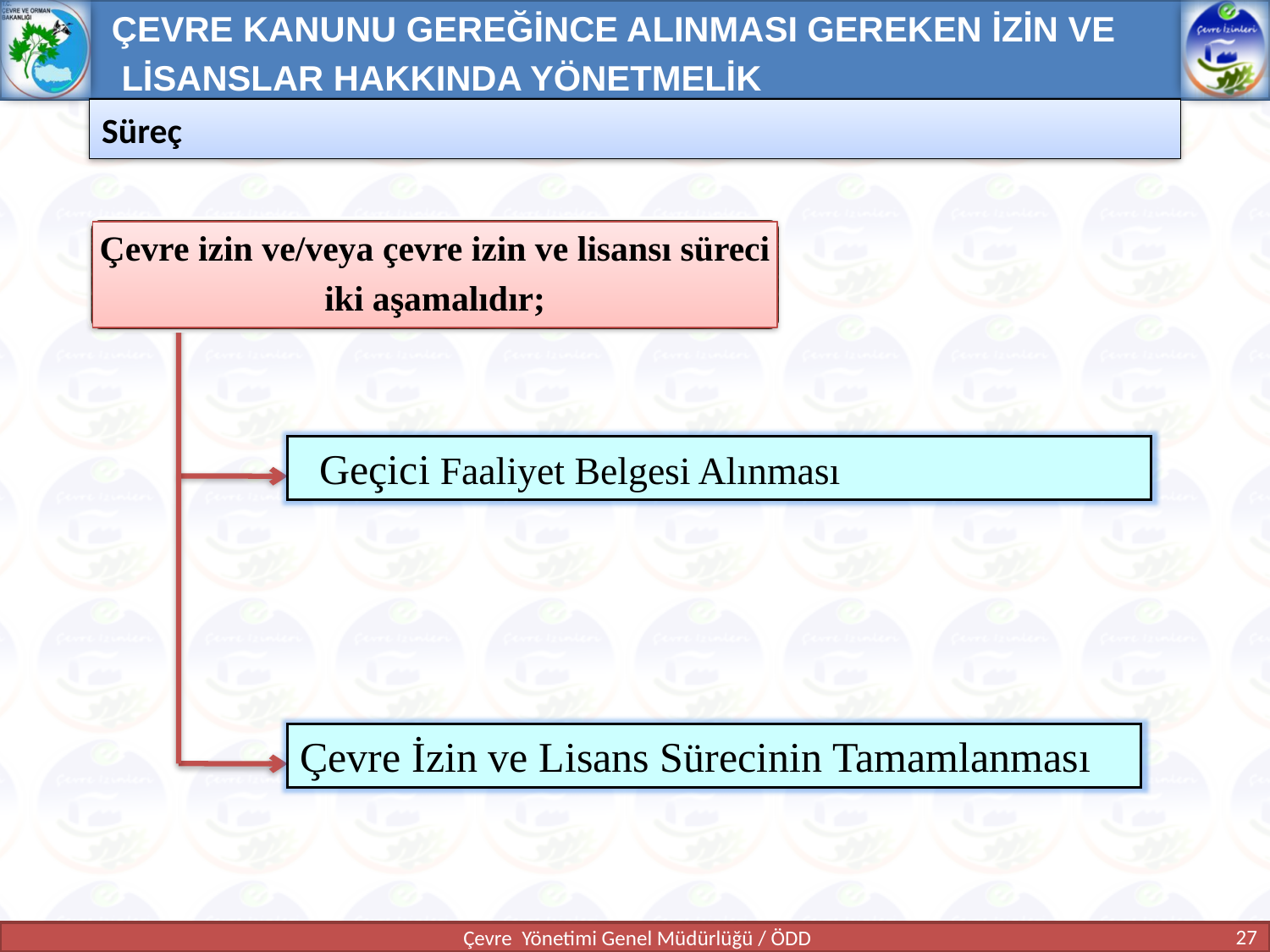

ÇEVRE KANUNU GEREĞİNCE ALINMASI GEREKEN İZİN VE
 LİSANSLAR HAKKINDA YÖNETMELİK
Süreç

Çevre izin ve/veya çevre izin ve lisansı süreci
iki aşamalıdır;
  Geçici Faaliyet Belgesi Alınması
Çevre İzin ve Lisans Sürecinin Tamamlanması
27
Çevre  Yönetimi Genel Müdürlüğü / ÖDD